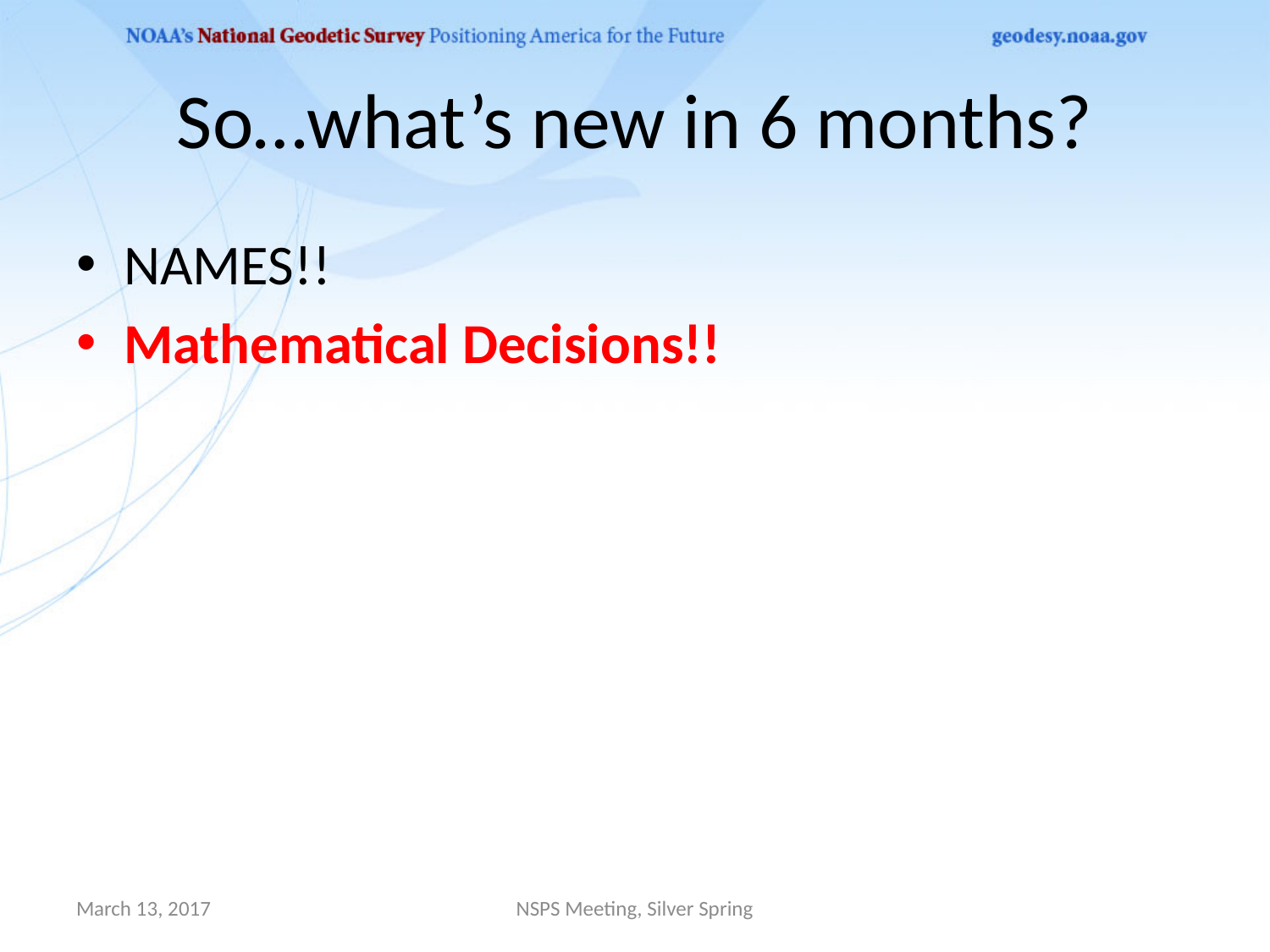

# So…what’s new in 6 months?
NAMES!!
Mathematical Decisions!!
March 13, 2017
NSPS Meeting, Silver Spring